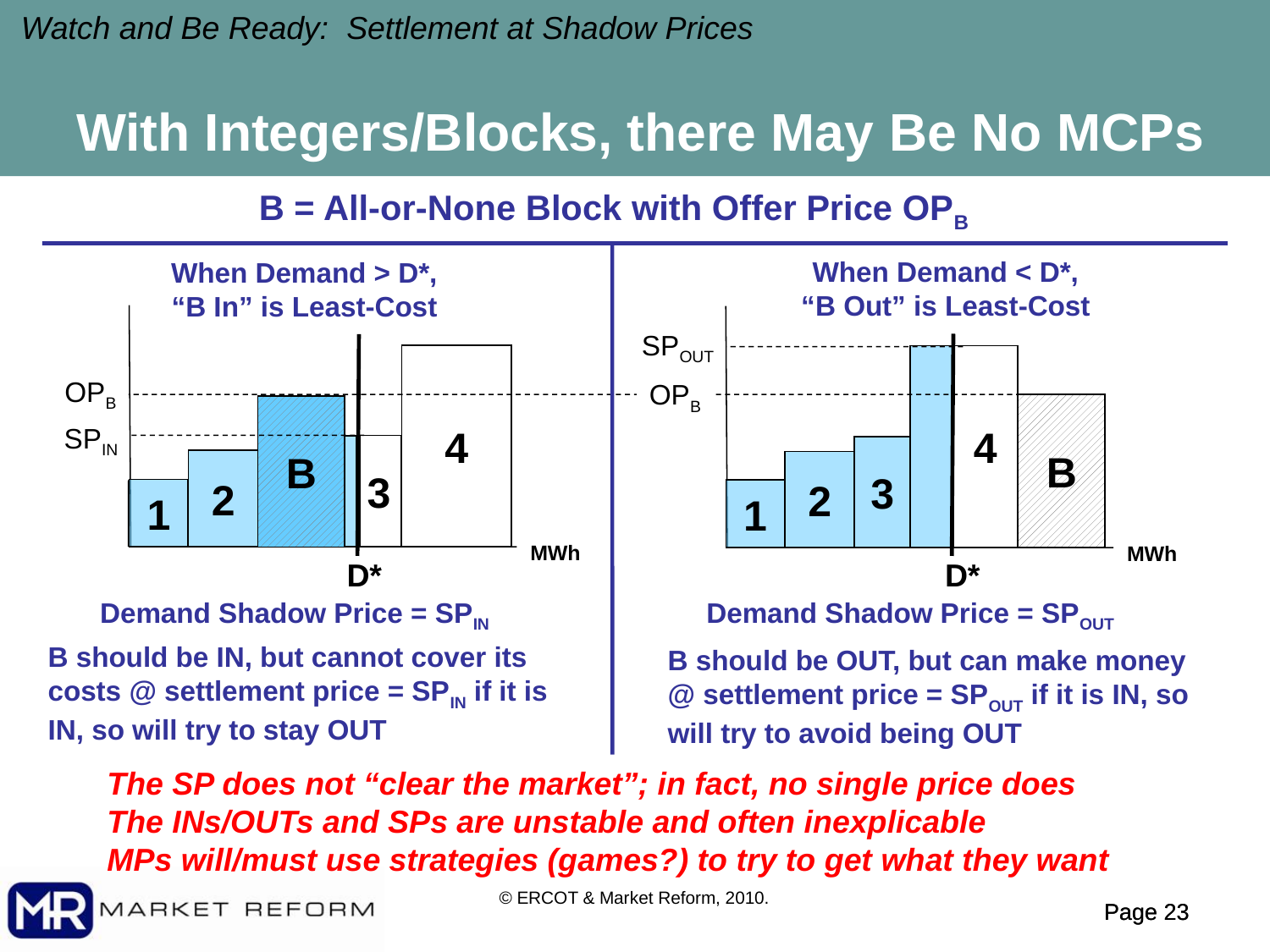

Watch and Be Ready:  Settlement at Shadow Prices
With Integers/Blocks, there May Be No MCPs
B = All-or-None Block with Offer Price OPB

When Demand < D*,
“B Out” is Least-Cost
When Demand > D*,
“B In” is Least-Cost

SPOUT

4

4

OPB
OPB

B
B
SPIN

3

3
2
2
1
1

MWh
MWh
D*
D*

Demand Shadow Price = SPIN
Demand Shadow Price = SPOUT
B should be IN, but cannot cover its costs @ settlement price = SPIN if it is IN, so will try to stay OUT
B should be OUT, but can make money @ settlement price = SPOUT if it is IN, so will try to avoid being OUT
The SP does not “clear the market”; in fact, no single price does
The INs/OUTs and SPs are unstable and often inexplicable
MPs will/must use strategies (games?) to try to get what they want
© ERCOT & Market Reform, 2010.
Page 23
Page 23